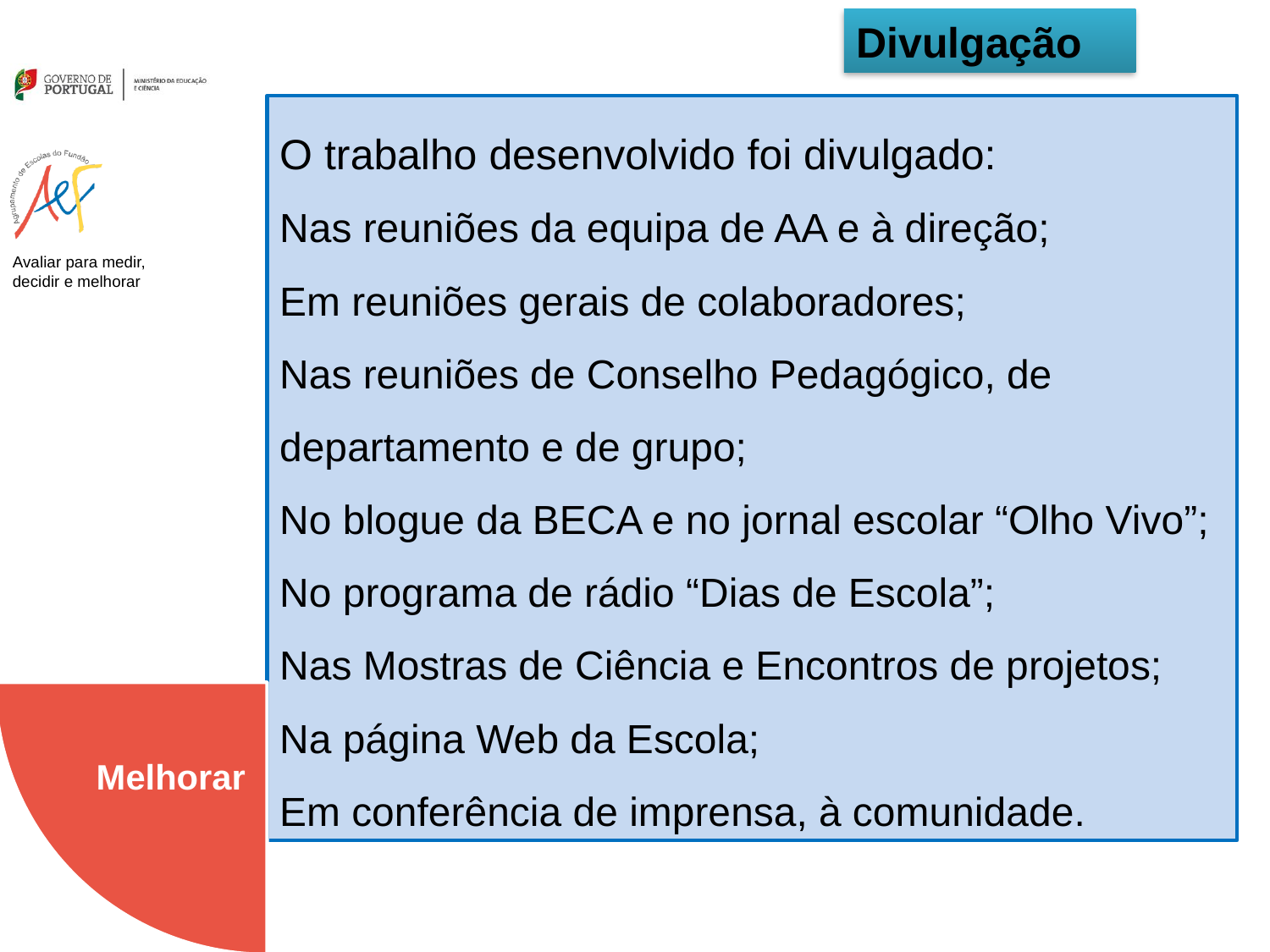

Divulgação
O trabalho desenvolvido foi divulgado:
Nas reuniões da equipa de AA e à direção;
Em reuniões gerais de colaboradores;
Nas reuniões de Conselho Pedagógico, de departamento e de grupo;
No blogue da BECA e no jornal escolar “Olho Vivo”;
No programa de rádio “Dias de Escola”;
Nas Mostras de Ciência e Encontros de projetos;
Na página Web da Escola;
Em conferência de imprensa, à comunidade.

Melhorar